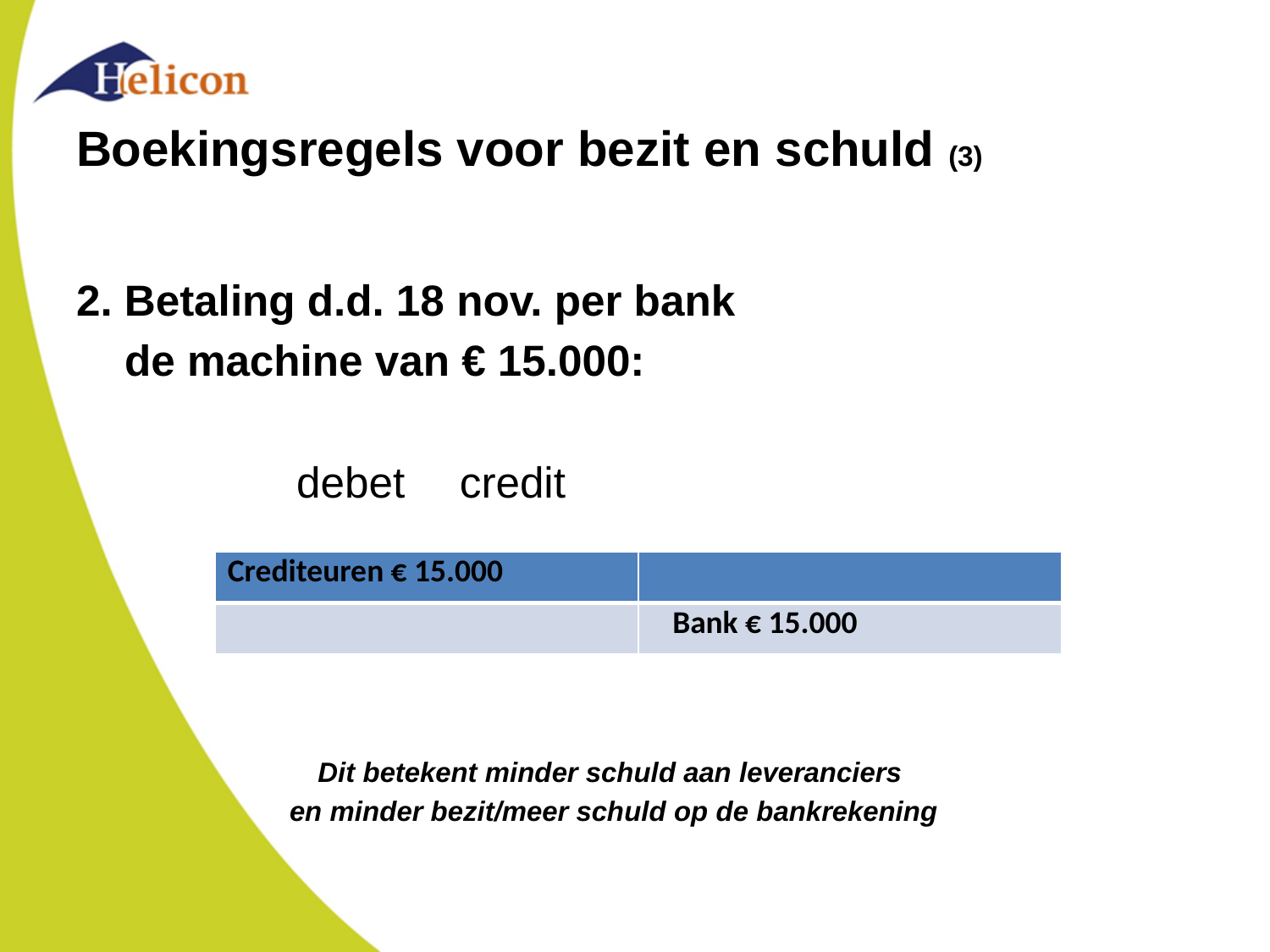

# Boekingsregels voor bezit en schuld (3)
2. Betaling d.d. 18 nov. per bank
    de machine van € 15.000:

	         debet			    credit

Dit betekent minder schuld aan leveranciers
en minder bezit/meer schuld op de bankrekening
| Crediteuren € 15.000 |  |
| --- | --- |
|  | Bank € 15.000 |